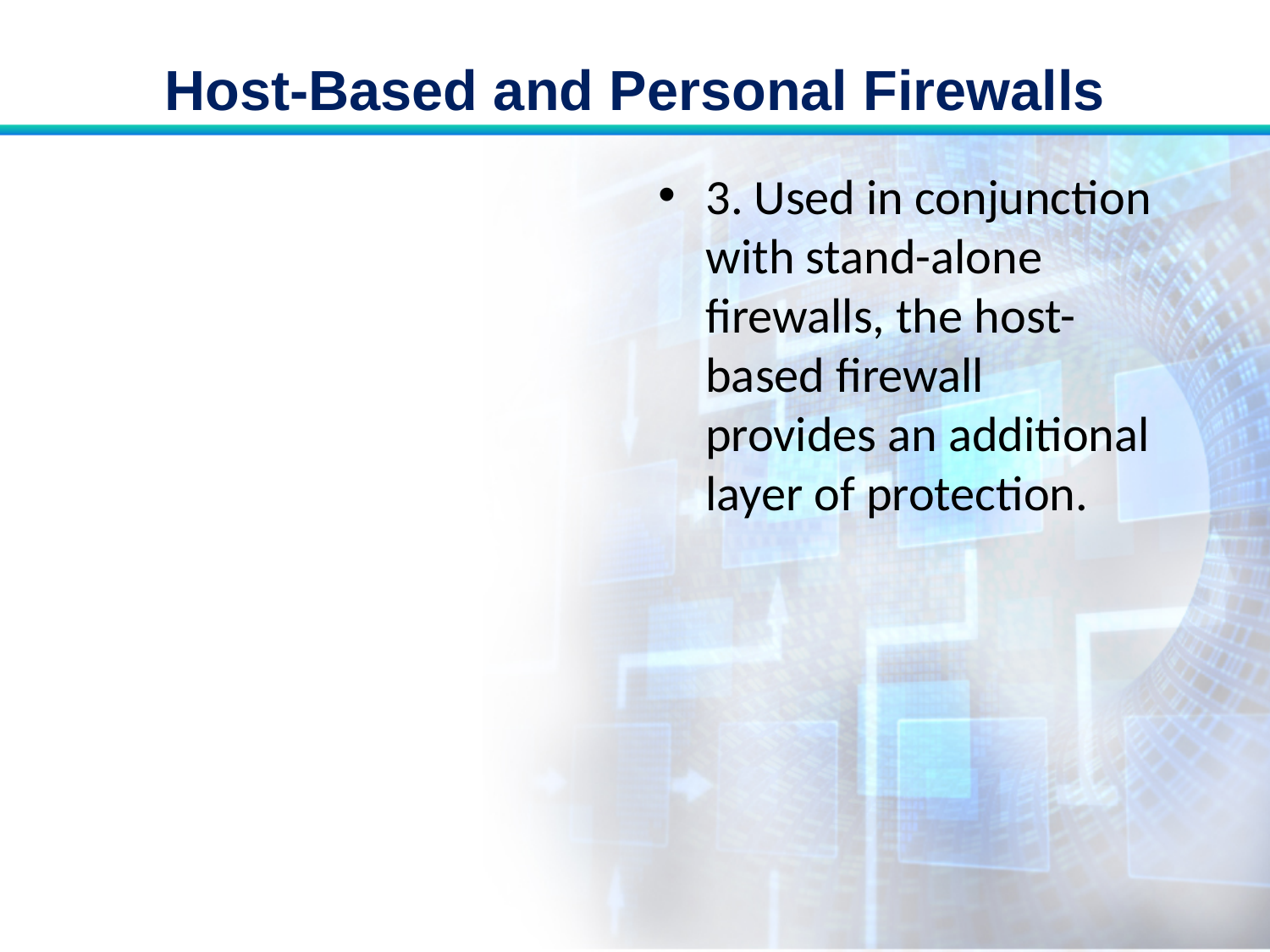

# Host-Based and Personal Firewalls
3. Used in conjunction with stand-alone firewalls, the host-based firewall provides an additional layer of protection.